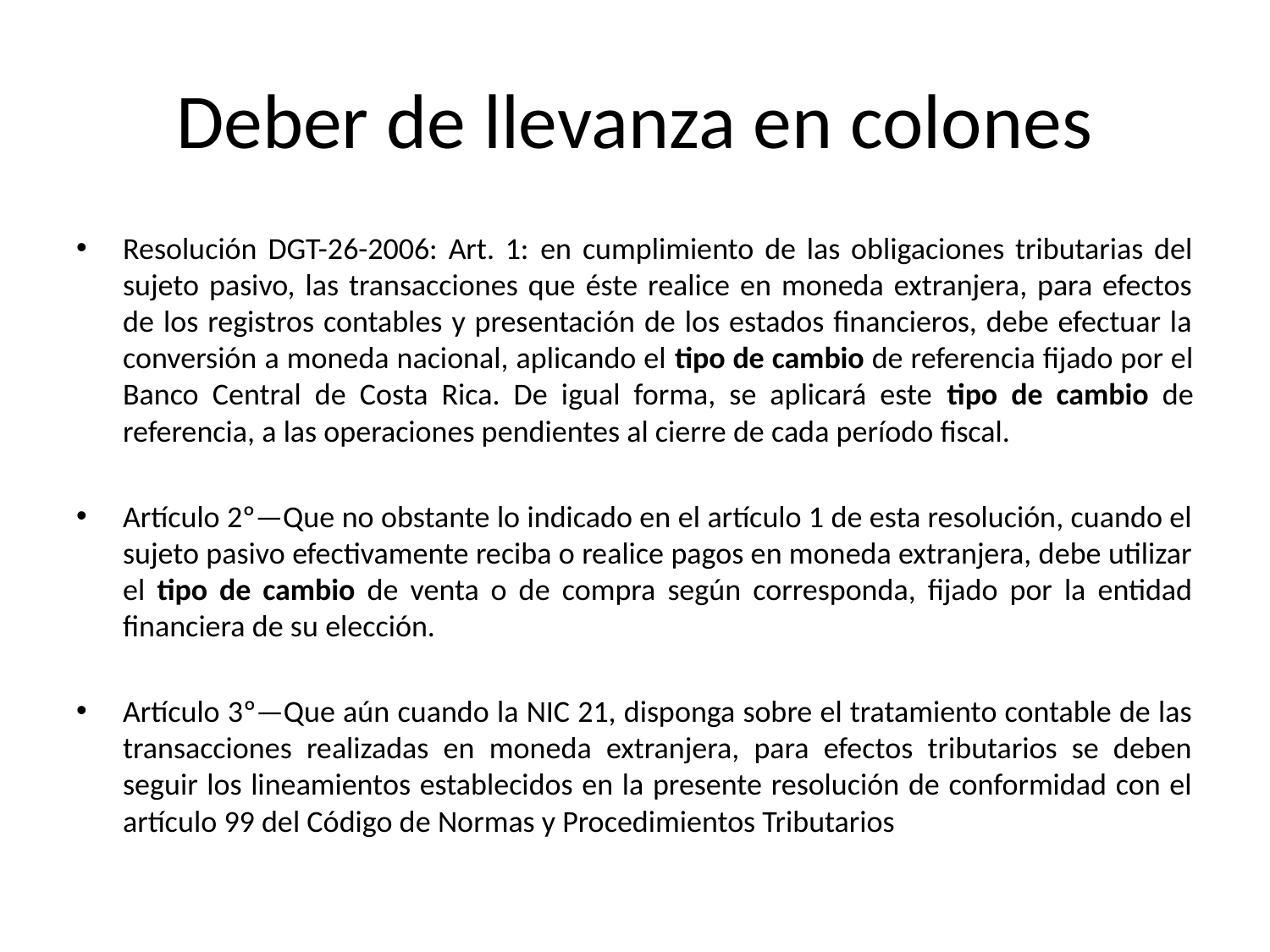

# Deber de llevanza en colones
Resolución DGT-26-2006: Art. 1: en cumplimiento de las obligaciones tributarias del sujeto pasivo, las transacciones que éste realice en moneda extranjera, para efectos de los registros contables y presentación de los estados financieros, debe efectuar la conversión a moneda nacional, aplicando el tipo de cambio de referencia fijado por el Banco Central de Costa Rica. De igual forma, se aplicará este tipo de cambio de referencia, a las operaciones pendientes al cierre de cada período fiscal.

Artículo 2º—Que no obstante lo indicado en el artículo 1 de esta resolución, cuando el sujeto pasivo efectivamente reciba o realice pagos en moneda extranjera, debe utilizar el tipo de cambio de venta o de compra según corresponda, fijado por la entidad financiera de su elección.

Artículo 3º—Que aún cuando la NIC 21, disponga sobre el tratamiento contable de las transacciones realizadas en moneda extranjera, para efectos tributarios se deben seguir los lineamientos establecidos en la presente resolución de conformidad con el artículo 99 del Código de Normas y Procedimientos Tributarios